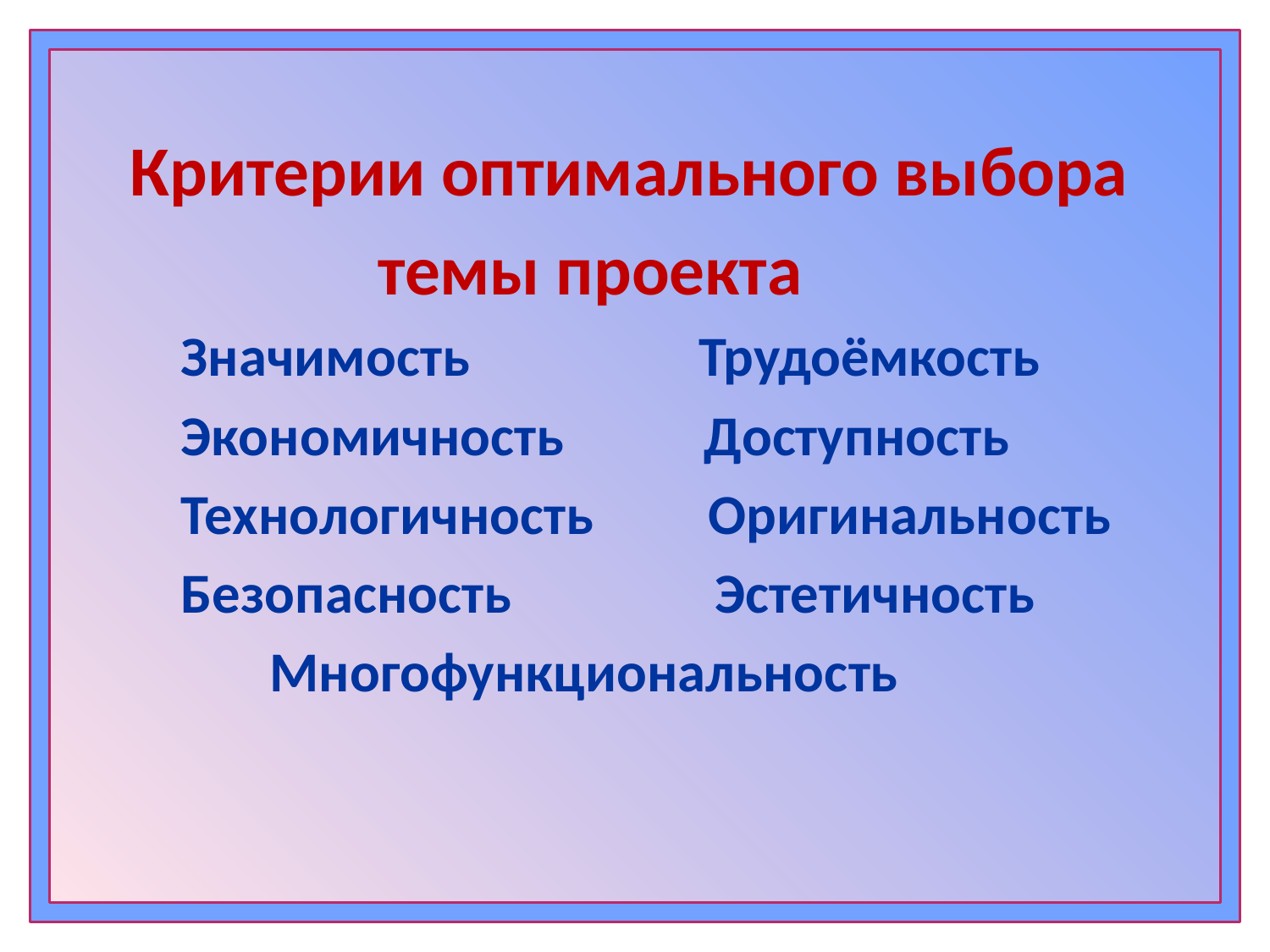

Критерии оптимального выбора
                  темы проекта
       Значимость                  Трудоёмкость
       Экономичность           Доступность
       Технологичность         Оригинальность
       Безопасность                Эстетичность
              Многофункциональность
#